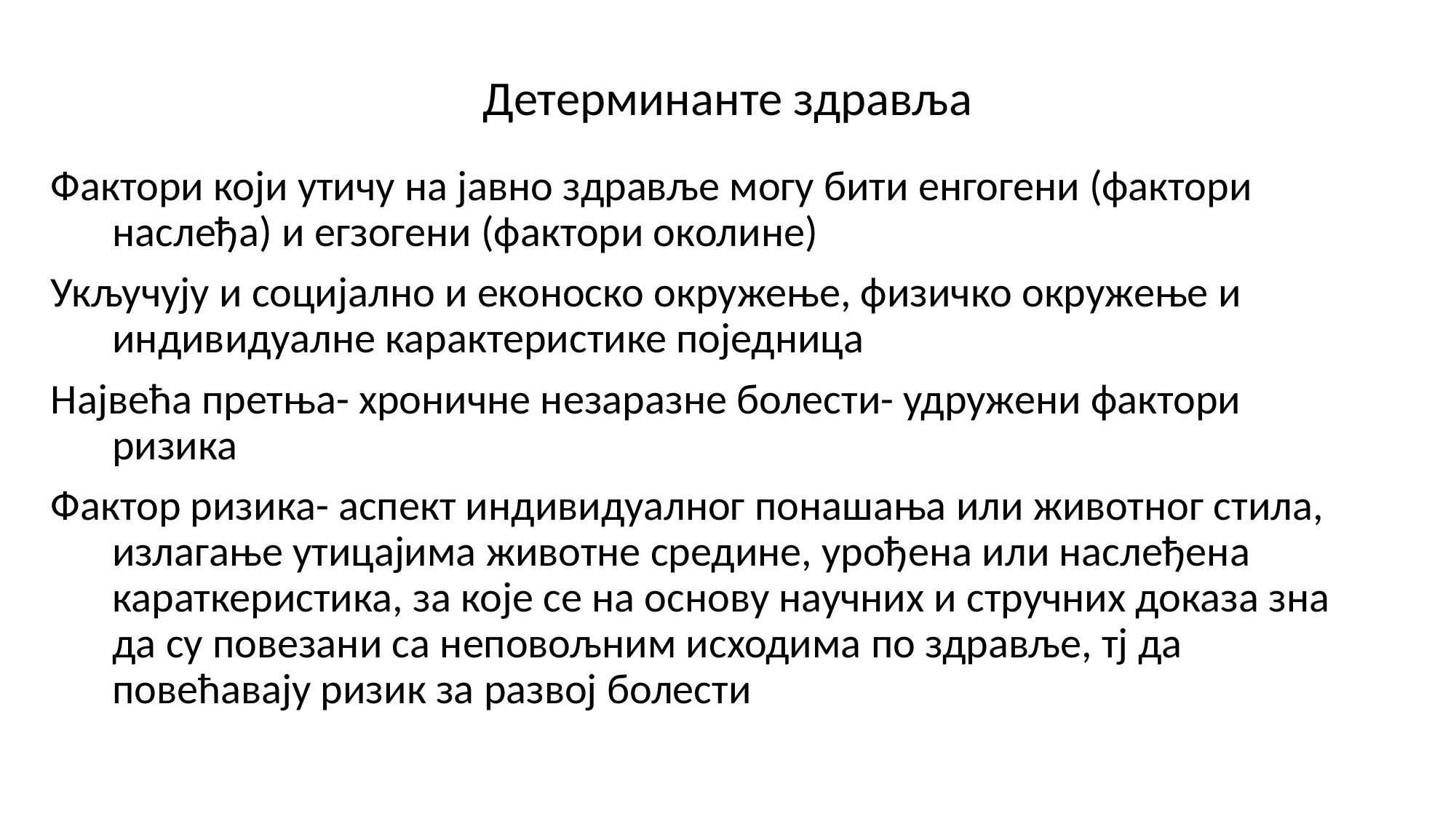

# Детерминанте здравља
Фактори који утичу на јавно здравље могу бити енгогени (фактори наслеђа) и егзогени (фактори околине)
Укључују и социјално и еконоско окружење, физичко окружење и индивидуалне карактеристике поједница
Највећа претња- хроничне незаразне болести- удружени фактори ризика
Фактор ризика- аспект индивидуалног понашања или животног стила, излагање утицајима животне средине, урођена или наслеђена караткеристика, за које се на основу научних и стручних доказа зна да су повезани са неповољним исходима по здравље, тј да повећавају ризик за развој болести